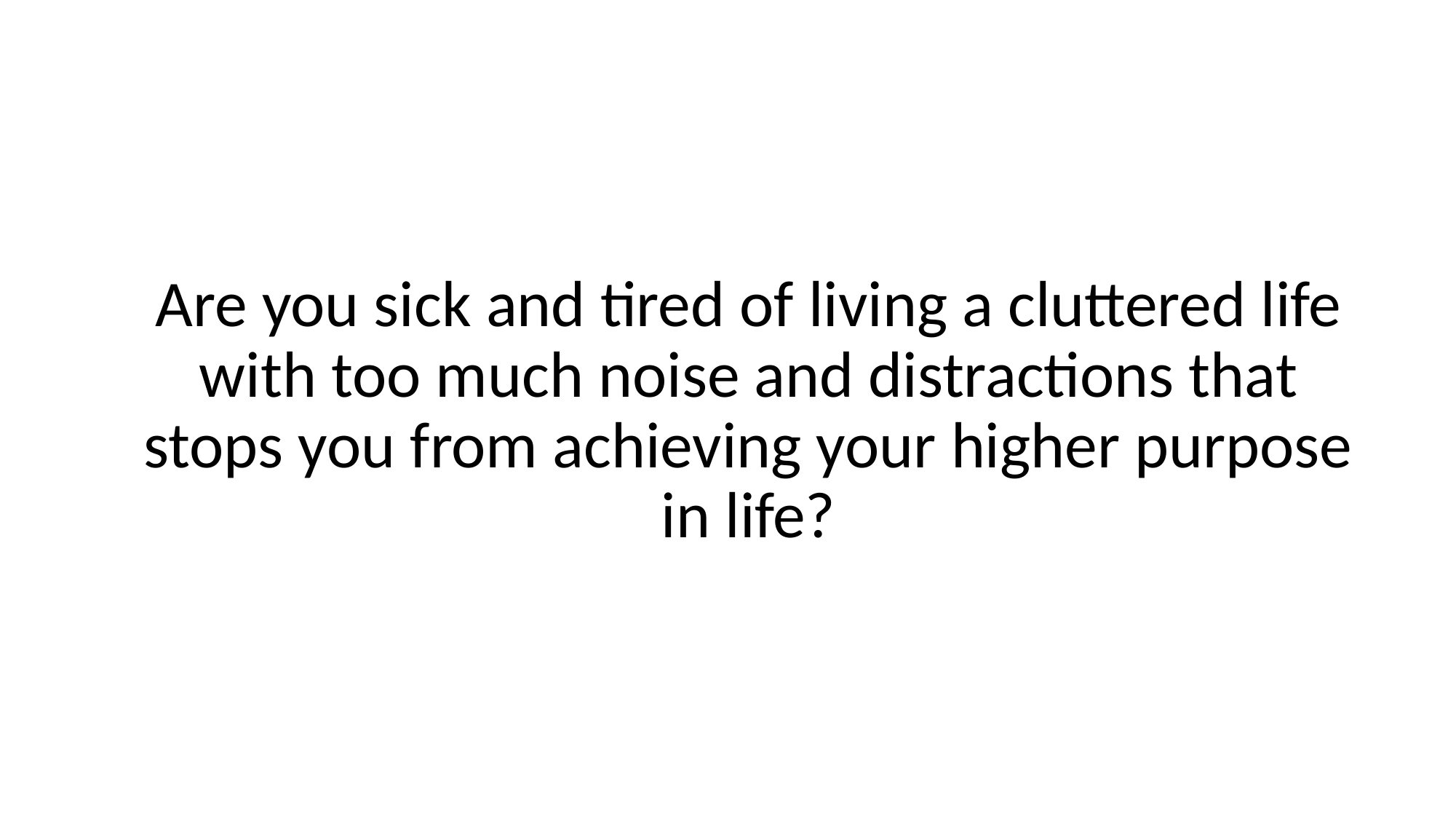

Are you sick and tired of living a cluttered life with too much noise and distractions that stops you from achieving your higher purpose in life?